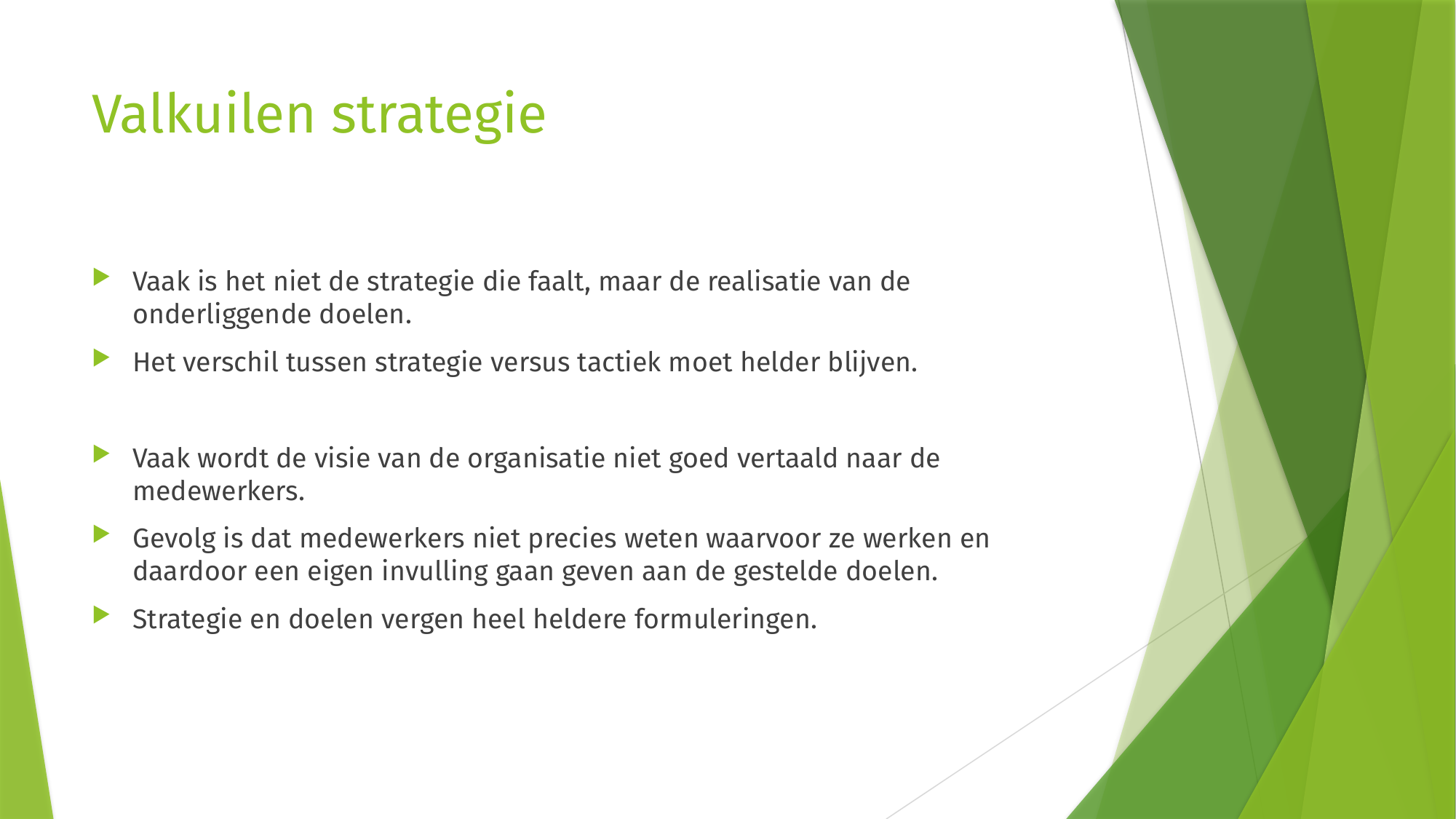

# Valkuilen strategie
Vaak is het niet de strategie die faalt, maar de realisatie van de onderliggende doelen.
Het verschil tussen strategie versus tactiek moet helder blijven.

Vaak wordt de visie van de organisatie niet goed vertaald naar de medewerkers.
Gevolg is dat medewerkers niet precies weten waarvoor ze werken en daardoor een eigen invulling gaan geven aan de gestelde doelen.
Strategie en doelen vergen heel heldere formuleringen.